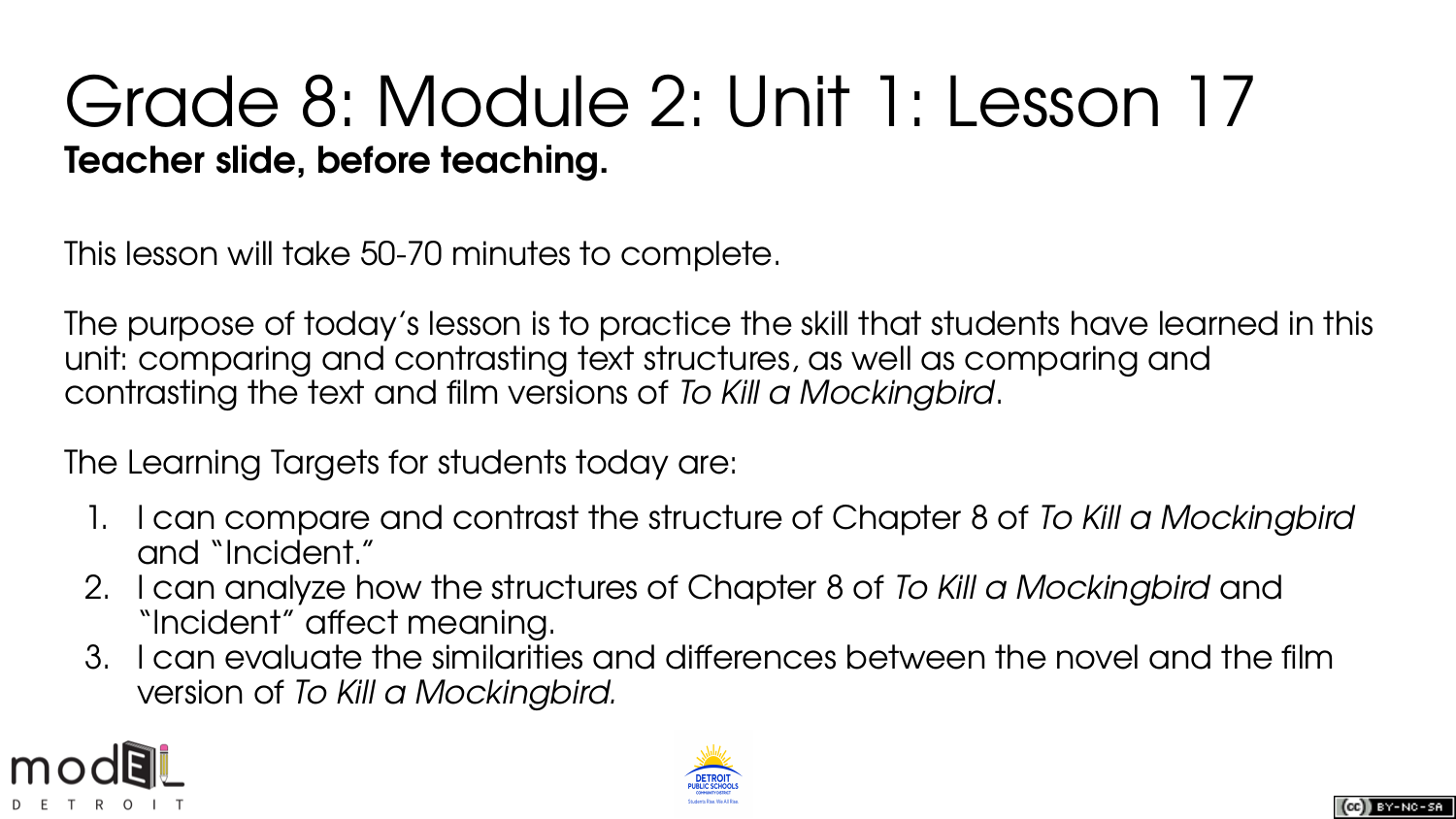

# Grade 8: Module 2: Unit 1: Lesson 17
Teacher slide, before teaching.
This lesson will take 50-70 minutes to complete.

The purpose of today’s lesson is to practice the skill that students have learned in this unit: comparing and contrasting text structures, as well as comparing and contrasting the text and film versions of To Kill a Mockingbird.

The Learning Targets for students today are:
I can compare and contrast the structure of Chapter 8 of To Kill a Mockingbird and “Incident.”
I can analyze how the structures of Chapter 8 of To Kill a Mockingbird and “Incident” affect meaning.
I can evaluate the similarities and differences between the novel and the film version of To Kill a Mockingbird.